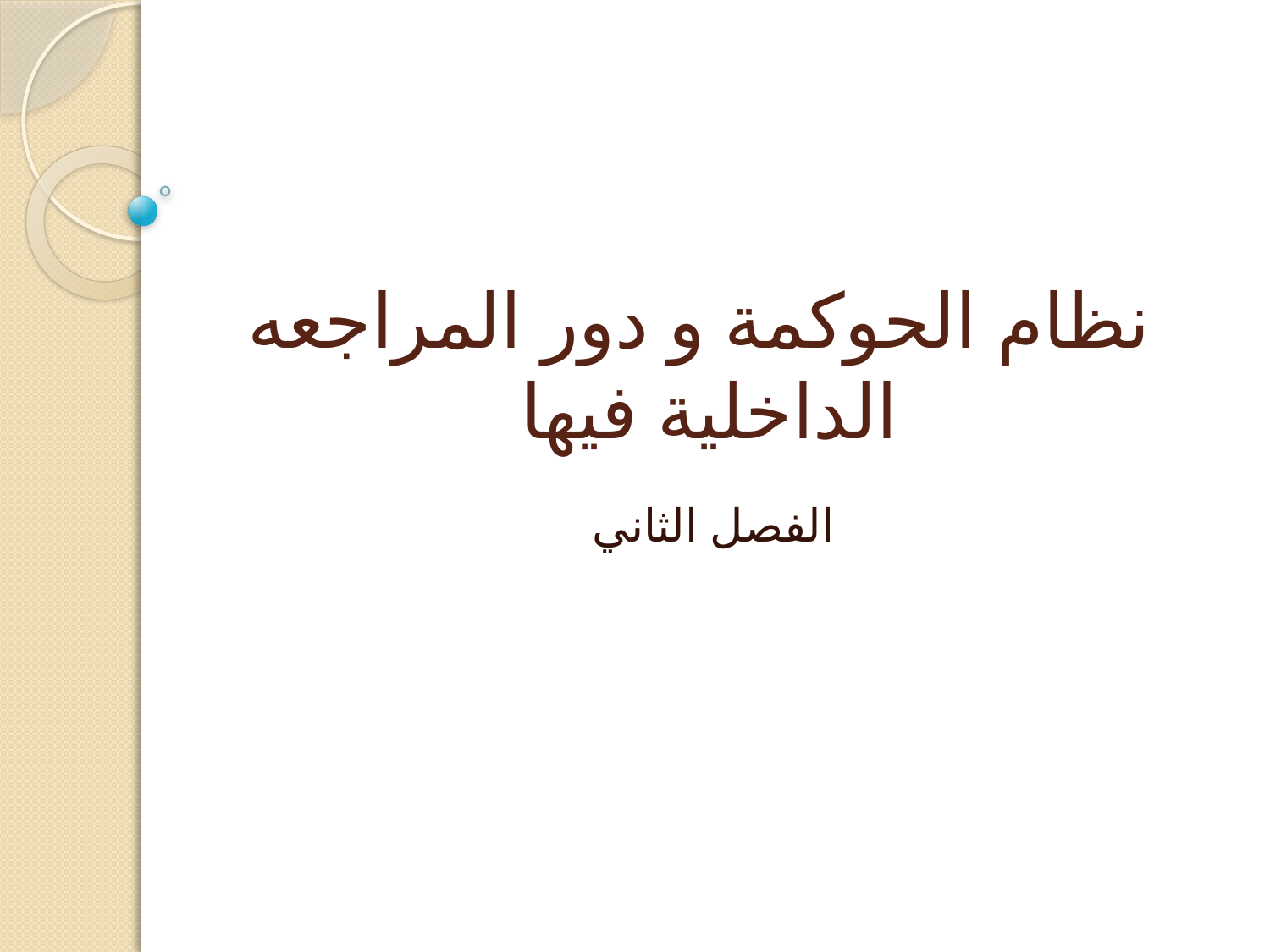

# نظام الحوكمة و دور المراجعه الداخلية فيها
الفصل الثاني